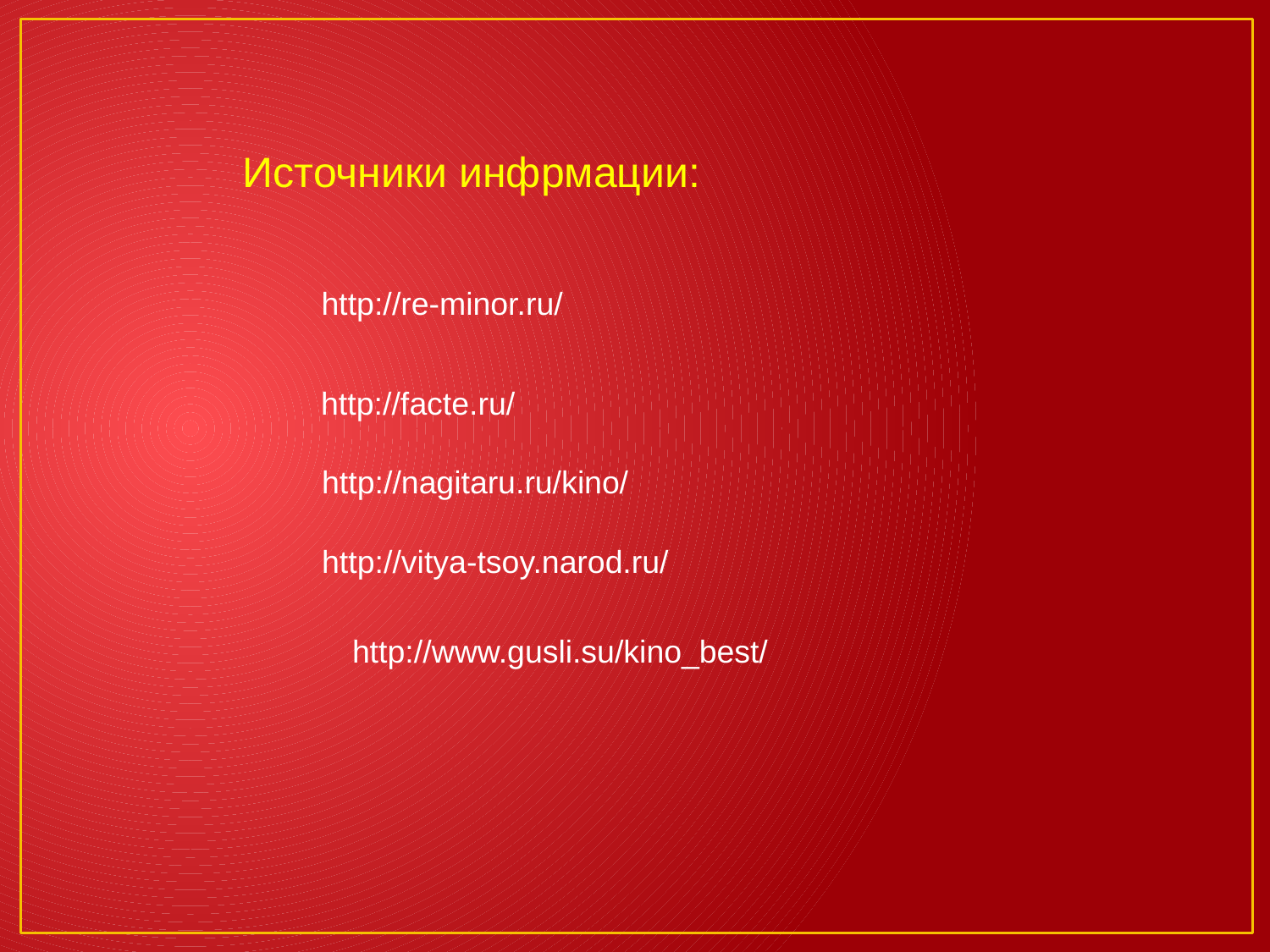

Источники инфрмации:
http://re-minor.ru/
http://facte.ru/
http://nagitaru.ru/kino/
http://vitya-tsoy.narod.ru/
http://www.gusli.su/kino_best/